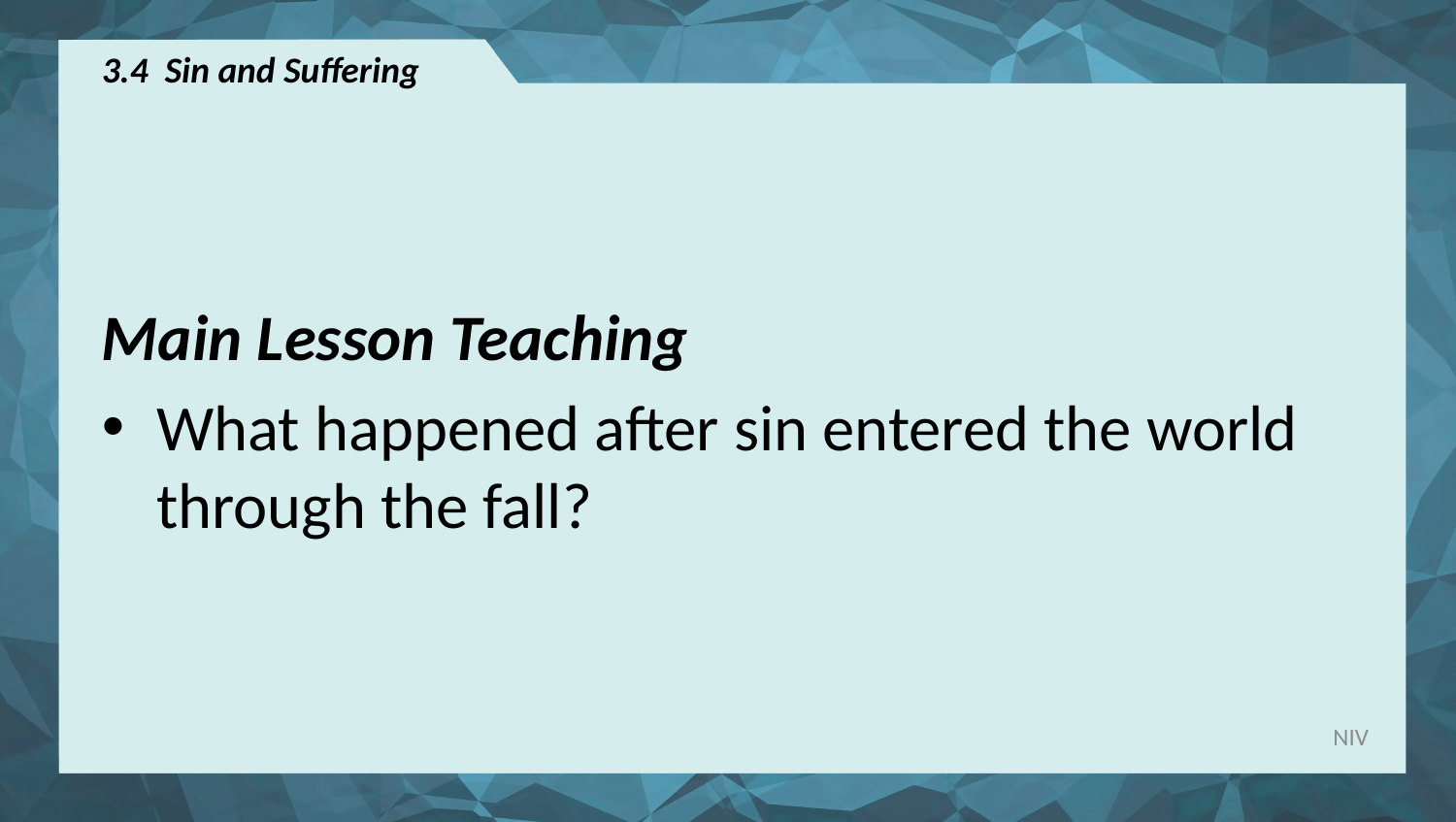

# 3.4  Sin and Suffering
Main Lesson Teaching
What happened after sin entered the world through the fall?
NIV